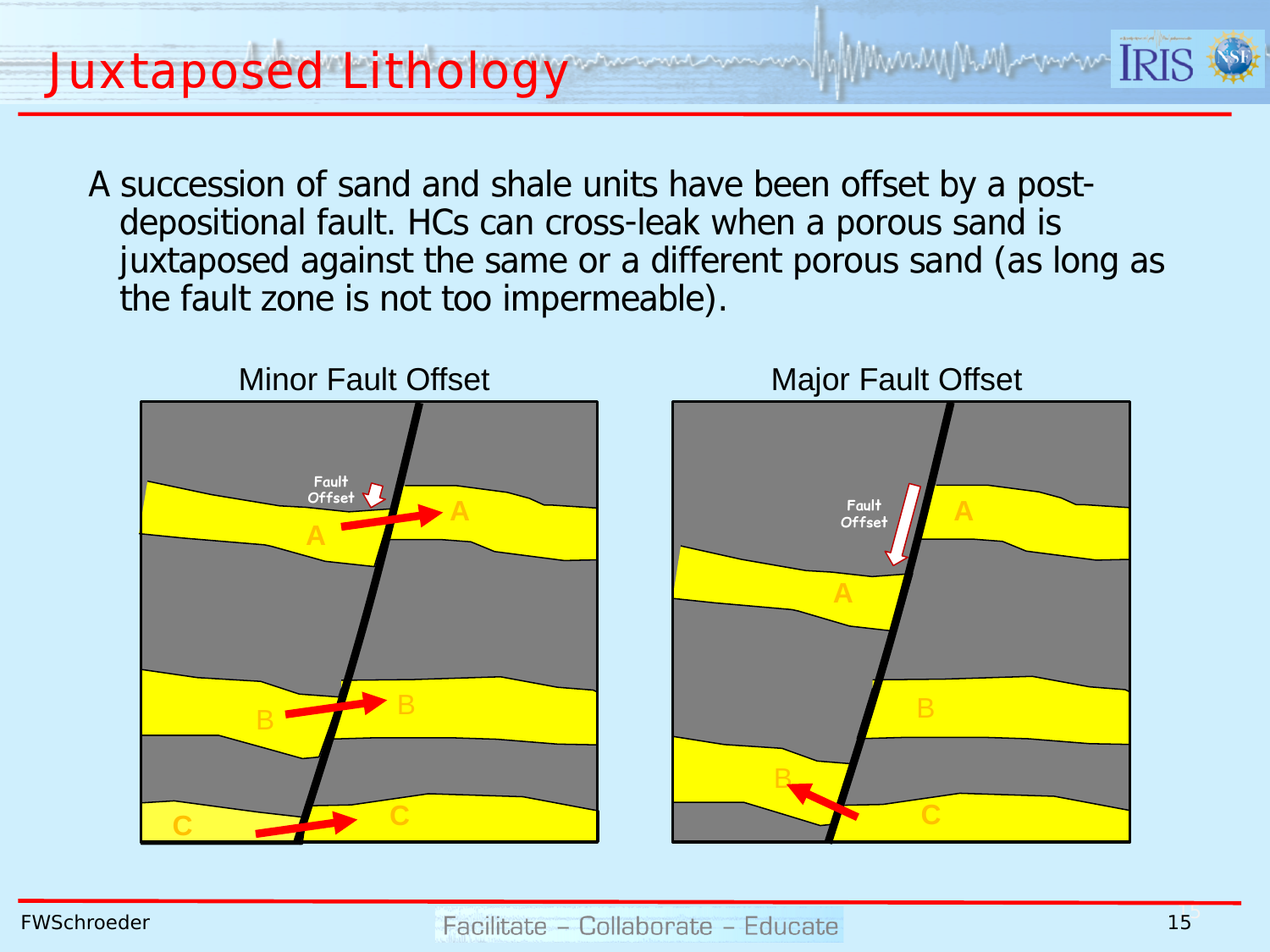

# Juxtaposed Lithology
A succession of sand and shale units have been offset by a post-depositional fault. HCs can cross-leak when a porous sand is juxtaposed against the same or a different porous sand (as long as the fault zone is not too impermeable).
Minor Fault Offset

Fault
Offset

A
A

B
B

C

C
Major Fault Offset

A
Fault
Offset

A

B

B

C